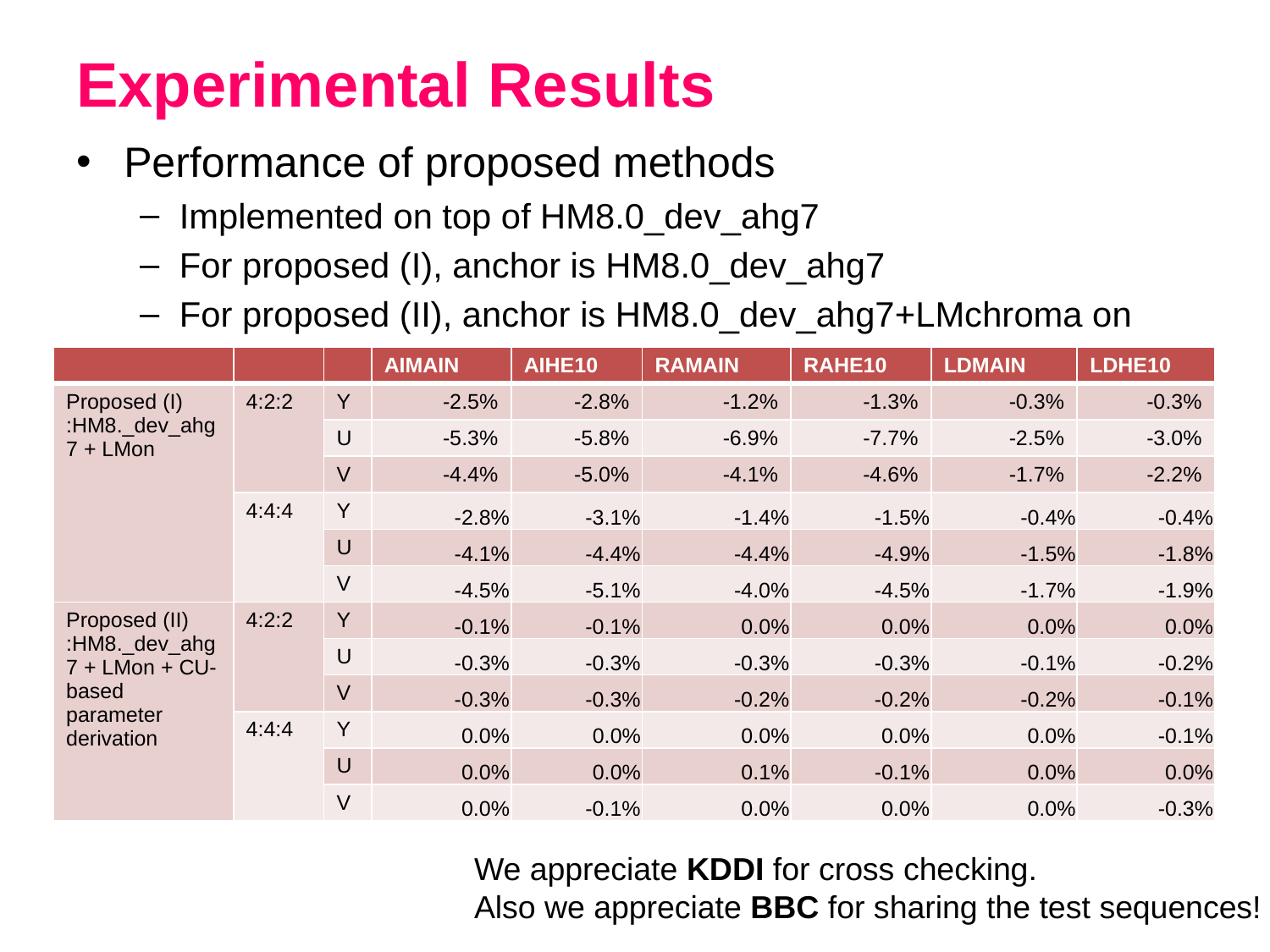

Experimental Results
Performance of proposed methods
Implemented on top of HM8.0_dev_ahg7
For proposed (I), anchor is HM8.0_dev_ahg7
For proposed (II), anchor is HM8.0_dev_ahg7+LMchroma on
|  |  |  | AIMAIN | AIHE10 | RAMAIN | RAHE10 | LDMAIN | LDHE10 |
| --- | --- | --- | --- | --- | --- | --- | --- | --- |
| Proposed (I) :HM8.\_dev\_ahg7 + LMon | 4:2:2 | Y | -2.5% | -2.8% | -1.2% | -1.3% | -0.3% | -0.3% |
|  |  | U | -5.3% | -5.8% | -6.9% | -7.7% | -2.5% | -3.0% |
|  |  | V | -4.4% | -5.0% | -4.1% | -4.6% | -1.7% | -2.2% |
|  | 4:4:4 | Y | -2.8% | -3.1% | -1.4% | -1.5% | -0.4% | -0.4% |
|  |  | U | -4.1% | -4.4% | -4.4% | -4.9% | -1.5% | -1.8% |
|  |  | V | -4.5% | -5.1% | -4.0% | -4.5% | -1.7% | -1.9% |
| Proposed (II) :HM8.\_dev\_ahg7 + LMon + CU-based parameter derivation | 4:2:2 | Y | -0.1% | -0.1% | 0.0% | 0.0% | 0.0% | 0.0% |
|  |  | U | -0.3% | -0.3% | -0.3% | -0.3% | -0.1% | -0.2% |
|  |  | V | -0.3% | -0.3% | -0.2% | -0.2% | -0.2% | -0.1% |
|  | 4:4:4 | Y | 0.0% | 0.0% | 0.0% | 0.0% | 0.0% | -0.1% |
|  |  | U | 0.0% | 0.0% | 0.1% | -0.1% | 0.0% | 0.0% |
|  |  | V | 0.0% | -0.1% | 0.0% | 0.0% | 0.0% | -0.3% |
We appreciate KDDI for cross checking.
Also we appreciate BBC for sharing the test sequences!